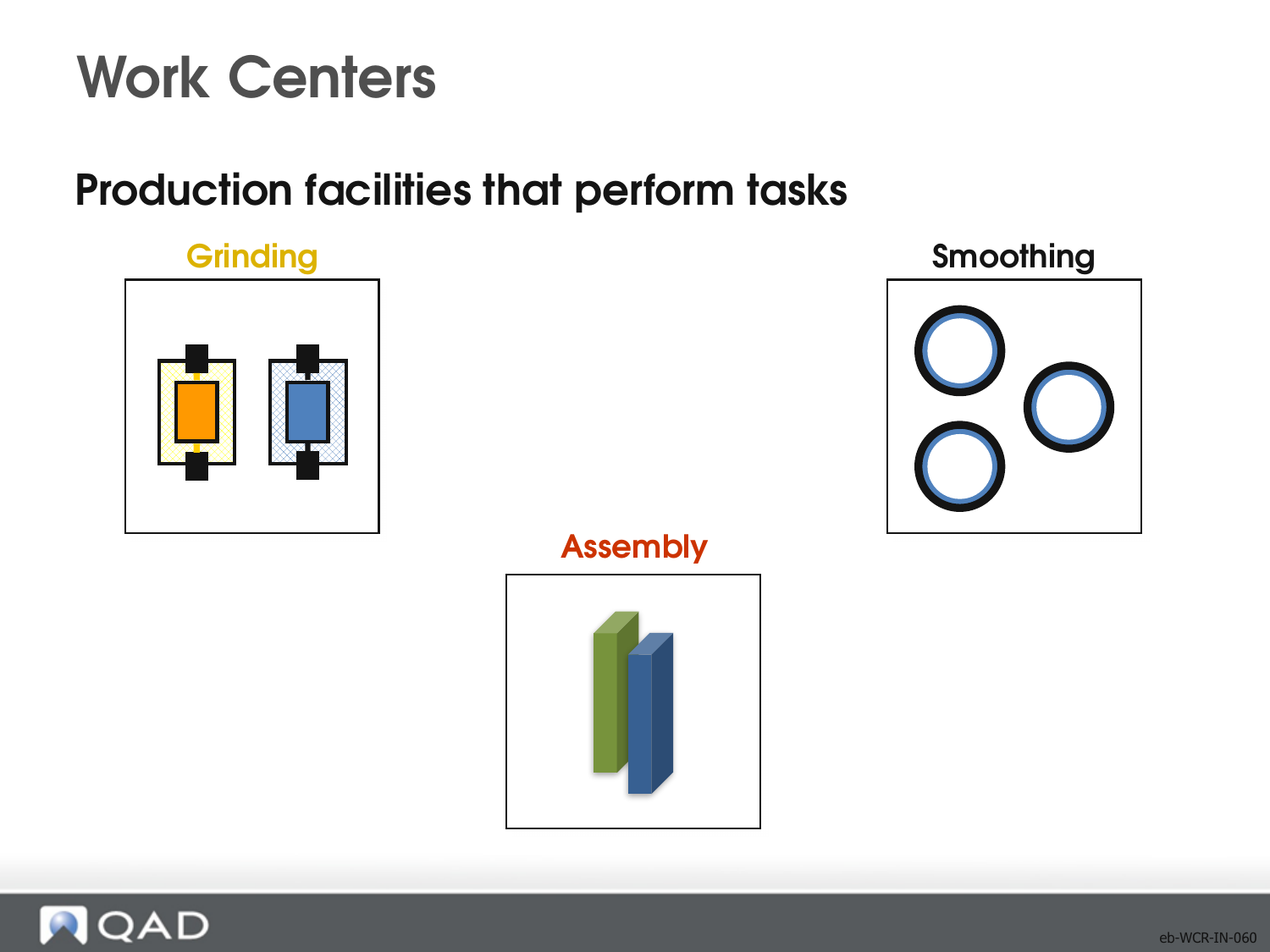

# Work Centers
Production facilities that perform tasks
Smoothing
Grinding

Assembly

eb-WCR-IN-060